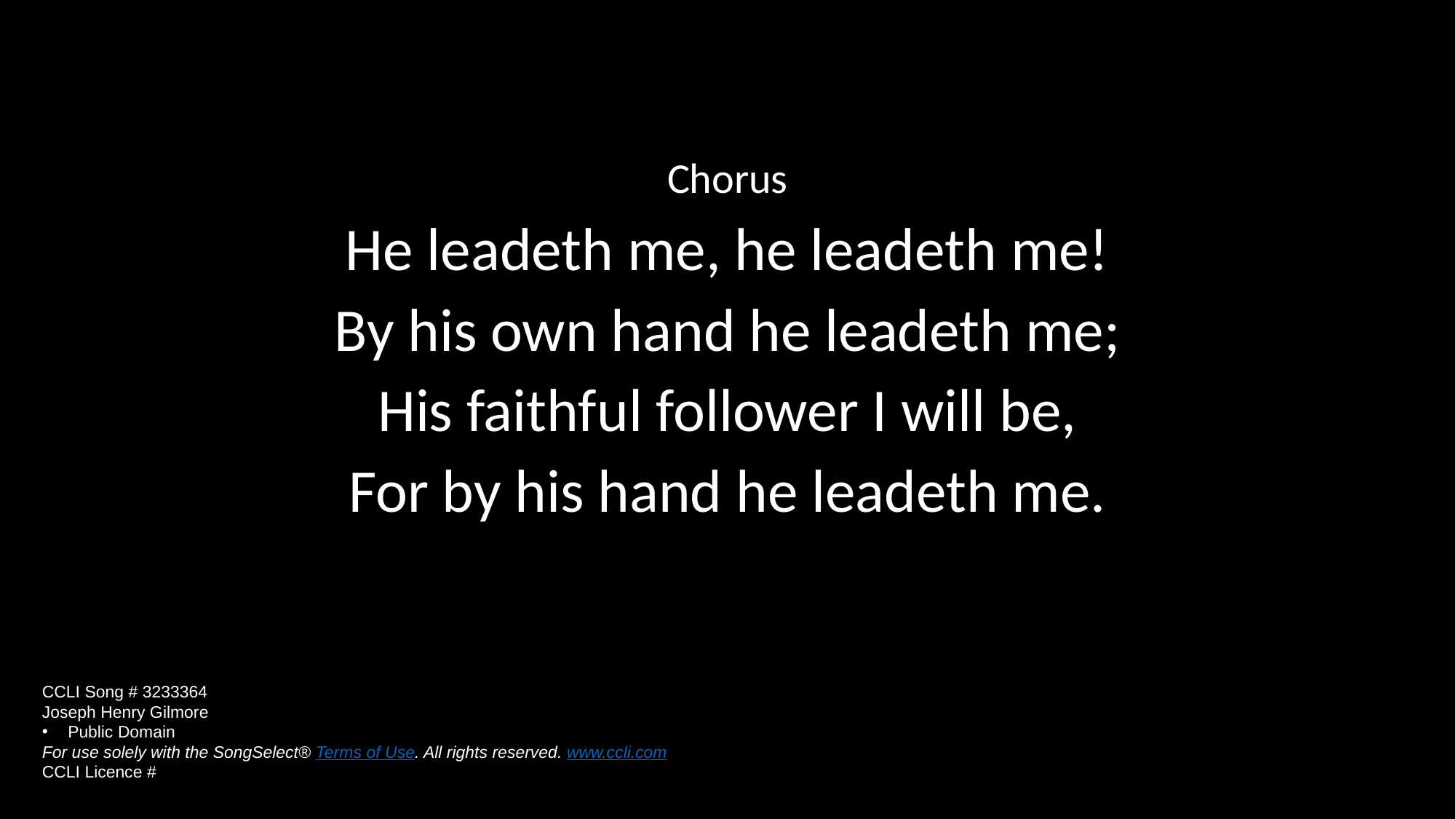

Chorus
He leadeth me, he leadeth me!
By his own hand he leadeth me;
His faithful follower I will be,
For by his hand he leadeth me.

CCLI Song # 3233364
Joseph Henry Gilmore
Public Domain
For use solely with the SongSelect® Terms of Use. All rights reserved. www.ccli.com
CCLI Licence #